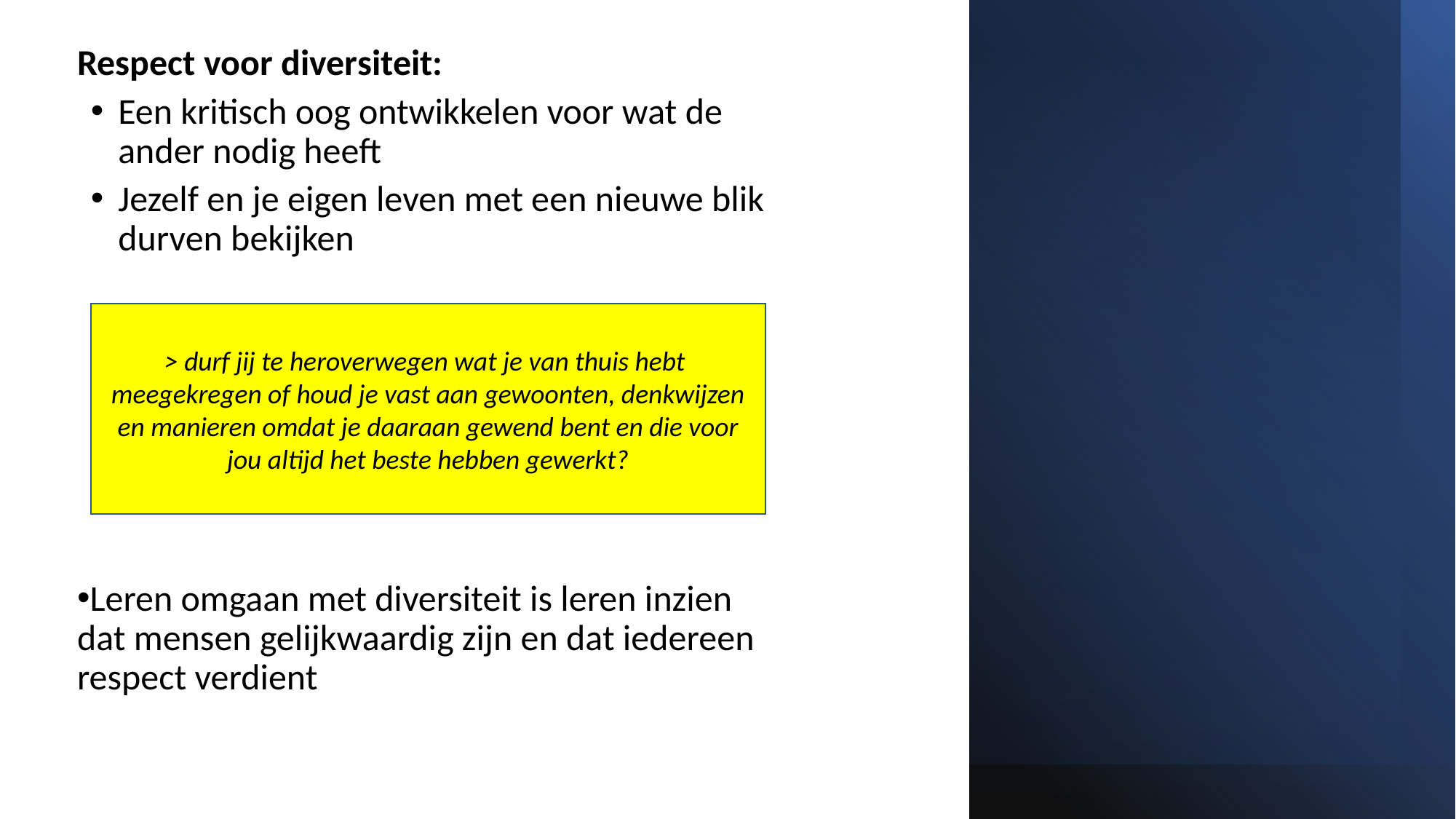

Respect voor diversiteit:
Een kritisch oog ontwikkelen voor wat de ander nodig heeft
Jezelf en je eigen leven met een nieuwe blik durven bekijken

Leren omgaan met diversiteit is leren inzien dat mensen gelijkwaardig zijn en dat iedereen respect verdient
> durf jij te heroverwegen wat je van thuis hebt  meegekregen of houd je vast aan gewoonten, denkwijzen en manieren omdat je daaraan gewend bent en die voor jou altijd het beste hebben gewerkt?